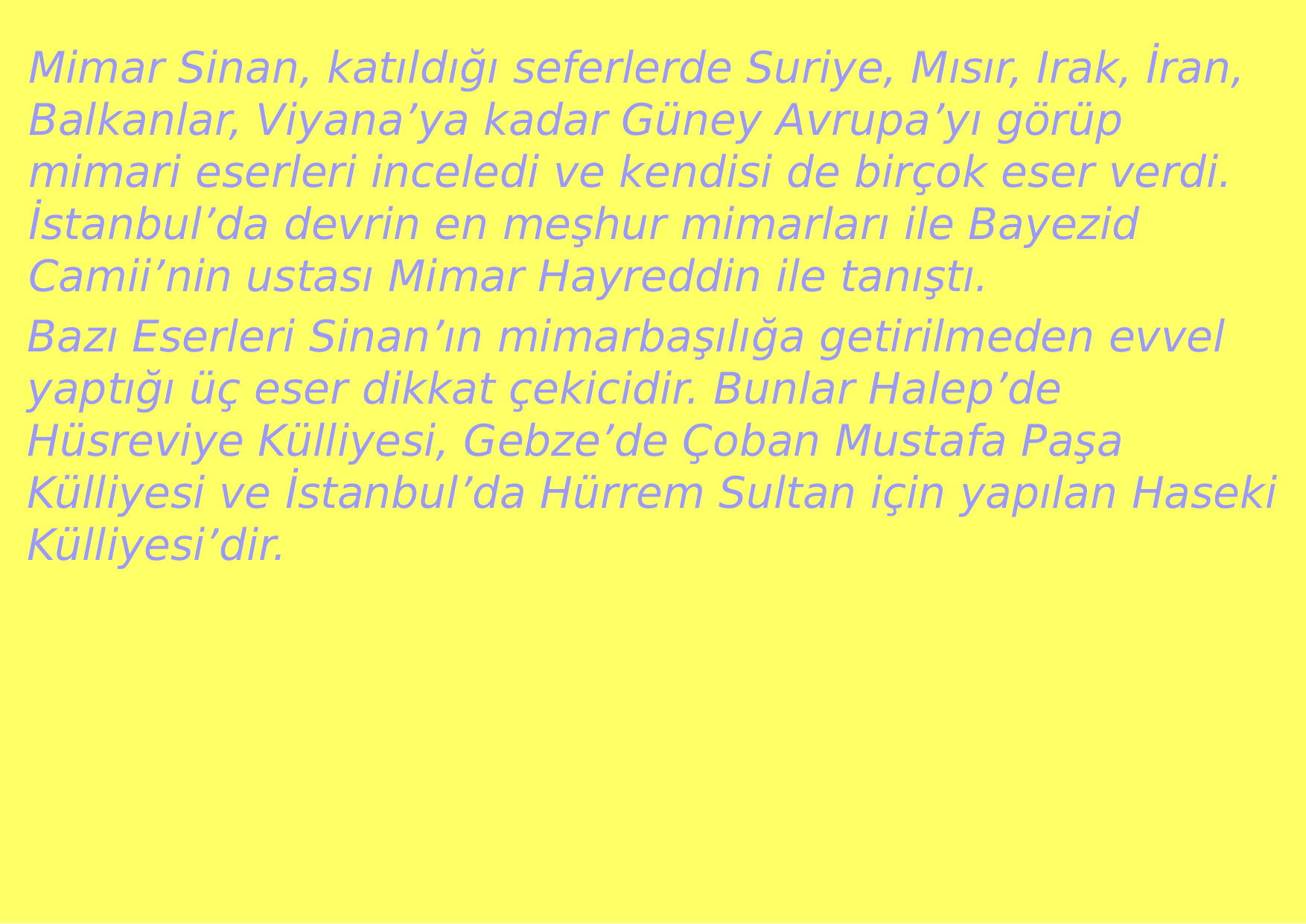

Mimar Sinan, katıldığı seferlerde Suriye, Mısır, Irak, İran, Balkanlar, Viyana’ya kadar Güney Avrupa’yı görüp mimari eserleri inceledi ve kendisi de birçok eser verdi. İstanbul’da devrin en meşhur mimarları ile Bayezid Camii’nin ustası Mimar Hayreddin ile tanıştı.

Bazı Eserleri Sinan’ın mimarbaşılığa getirilmeden evvel yaptığı üç eser dikkat çekicidir. Bunlar Halep’de Hüsreviye Külliyesi, Gebze’de Çoban Mustafa Paşa Külliyesi ve İstanbul’da Hürrem Sultan için yapılan Haseki Külliyesi’dir.